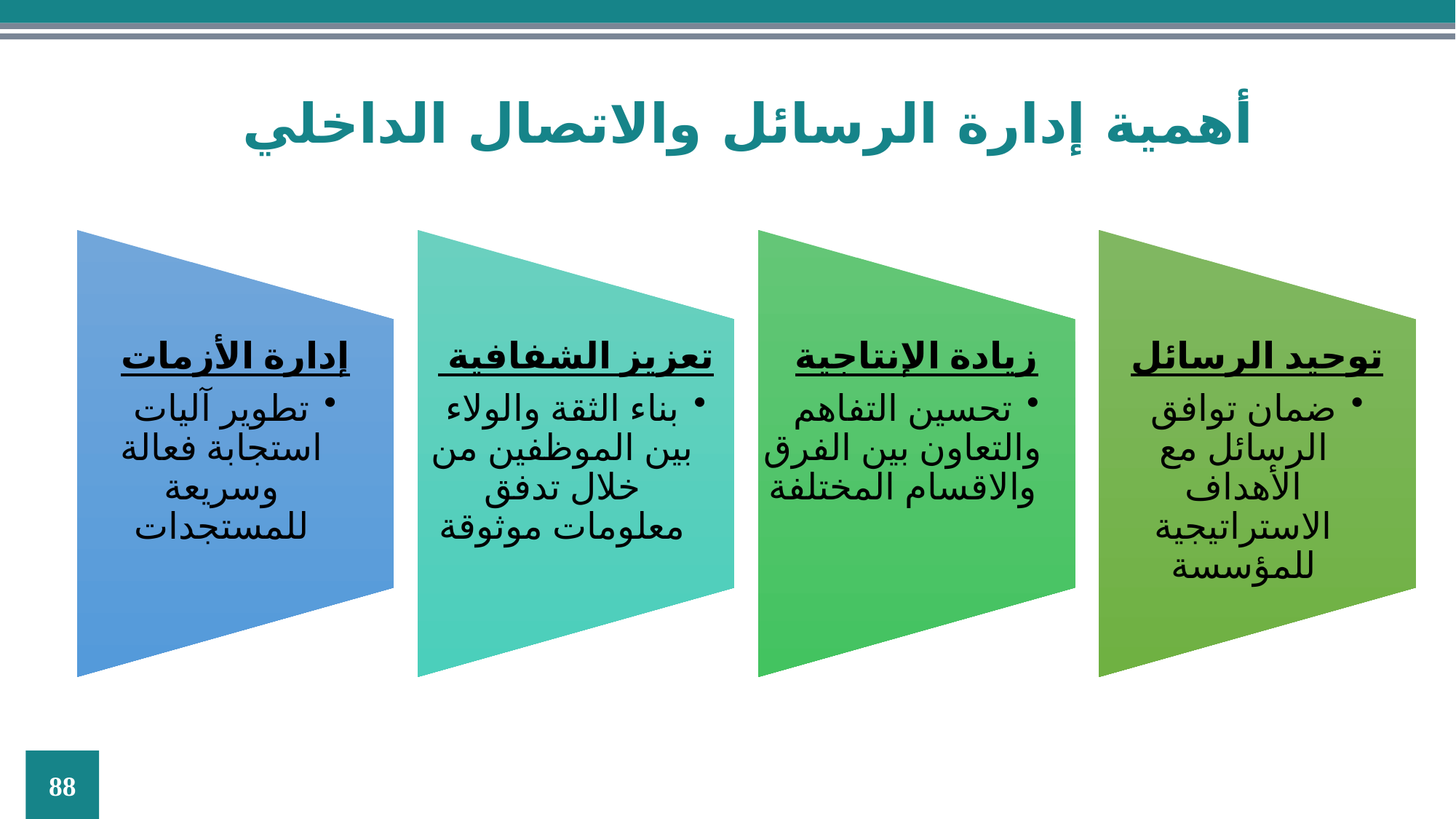

أهمية إدارة الرسائل والاتصال الداخلي
إدارة الأزمات
تطوير آليات استجابة فعالة وسريعة للمستجدات
تعزيز الشفافية
بناء الثقة والولاء بين الموظفين من خلال تدفق معلومات موثوقة
زيادة الإنتاجية
تحسين التفاهم والتعاون بين الفرق والاقسام المختلفة
توحيد الرسائل
ضمان توافق الرسائل مع الأهداف الاستراتيجية للمؤسسة